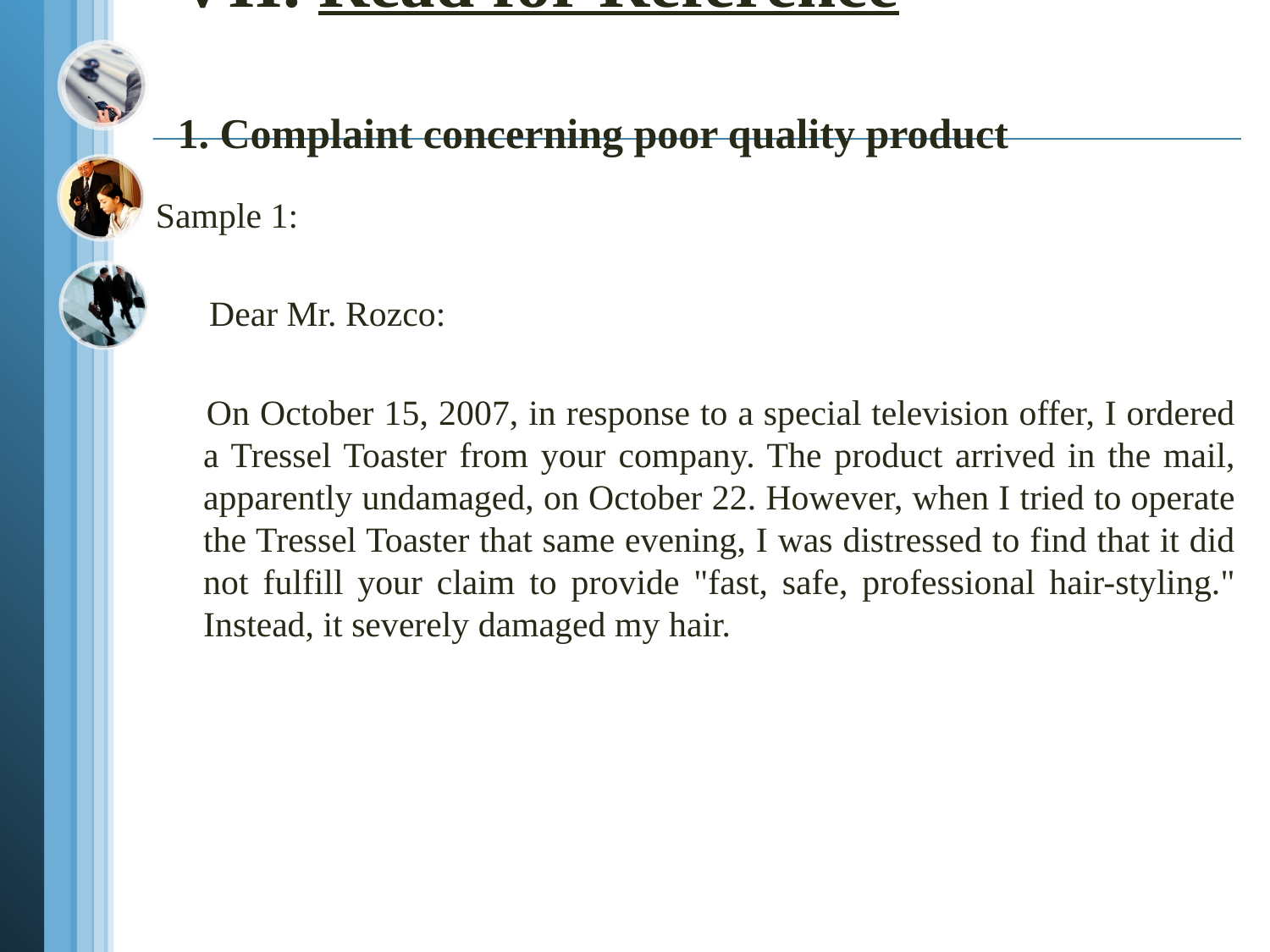

# VII. Read for Reference 1. Complaint concerning poor quality product
Sample 1:

      Dear Mr. Rozco:

     On October 15, 2007, in response to a special television offer, I ordered a Tressel Toaster from your company. The product arrived in the mail, apparently undamaged, on October 22. However, when I tried to operate the Tressel Toaster that same evening, I was distressed to find that it did not fulfill your claim to provide "fast, safe, professional hair-styling." Instead, it severely damaged my hair.